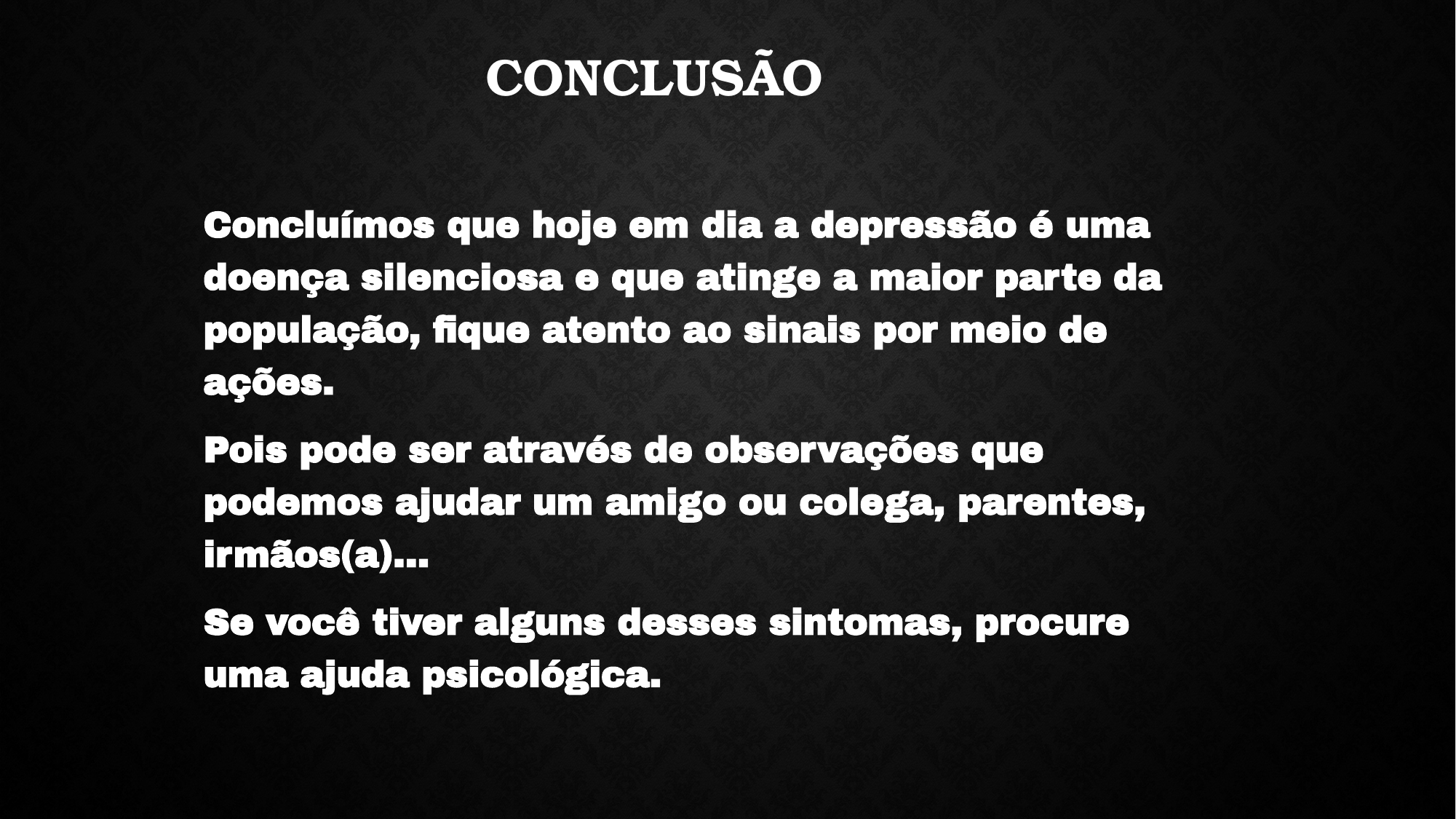

# Conclusão
Concluímos que hoje em dia a depressão é uma doença silenciosa e que atinge a maior parte da população, fique atento ao sinais por meio de ações.
Pois pode ser através de observações que podemos ajudar um amigo ou colega, parentes, irmãos(a)...
Se você tiver alguns desses sintomas, procure uma ajuda psicológica.